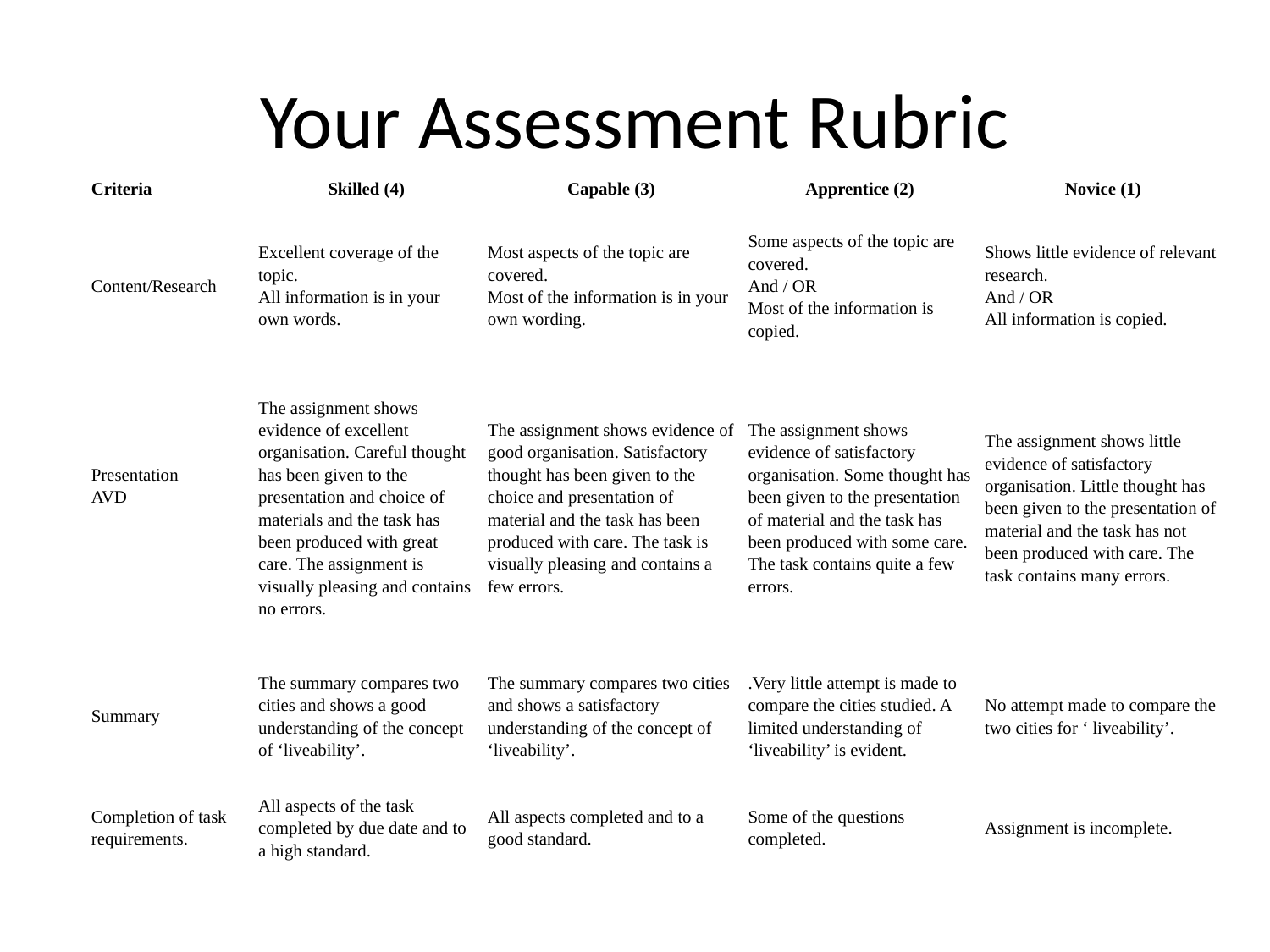

# Your Assessment Rubric
| Criteria | Skilled (4) | Capable (3) | Apprentice (2) | Novice (1) |
| --- | --- | --- | --- | --- |
| Content/Research | Excellent coverage of the topic. All information is in your own words. | Most aspects of the topic are covered. Most of the information is in your own wording. | Some aspects of the topic are covered. And / OR Most of the information is copied. | Shows little evidence of relevant research. And / OR All information is copied. |
| Presentation AVD | The assignment shows evidence of excellent organisation. Careful thought has been given to the presentation and choice of materials and the task has been produced with great care. The assignment is visually pleasing and contains no errors. | The assignment shows evidence of good organisation. Satisfactory thought has been given to the choice and presentation of material and the task has been produced with care. The task is visually pleasing and contains a few errors. | The assignment shows evidence of satisfactory organisation. Some thought has been given to the presentation of material and the task has been produced with some care. The task contains quite a few errors. | The assignment shows little evidence of satisfactory organisation. Little thought has been given to the presentation of material and the task has not been produced with care. The task contains many errors. |
| Summary | The summary compares two cities and shows a good understanding of the concept of ‘liveability’. | The summary compares two cities and shows a satisfactory understanding of the concept of ‘liveability’. | .Very little attempt is made to compare the cities studied. A limited understanding of ‘liveability’ is evident. | No attempt made to compare the two cities for ‘ liveability’. |
| Completion of task requirements. | All aspects of the task completed by due date and to a high standard. | All aspects completed and to a good standard. | Some of the questions completed. | Assignment is incomplete. |